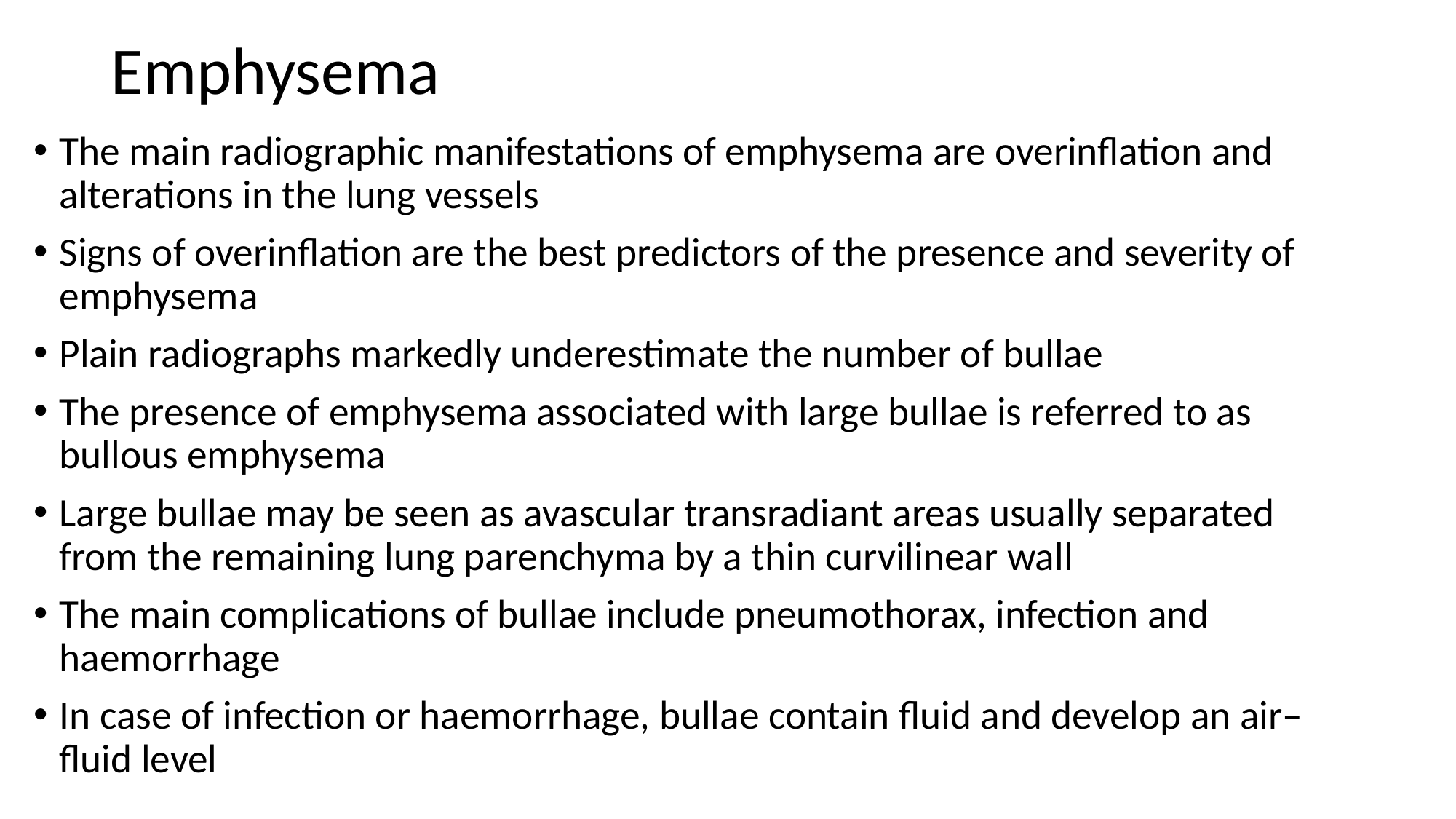

# Emphysema
The main radiographic manifestations of emphysema are overinflation and alterations in the lung vessels
Signs of overinflation are the best predictors of the presence and severity of emphysema
Plain radiographs markedly underestimate the number of bullae
The presence of emphysema associated with large bullae is referred to as bullous emphysema
Large bullae may be seen as avascular transradiant areas usually separated from the remaining lung parenchyma by a thin curvilinear wall
The main complications of bullae include pneumothorax, infection and haemorrhage
In case of infection or haemorrhage, bullae contain fluid and develop an air–fluid level